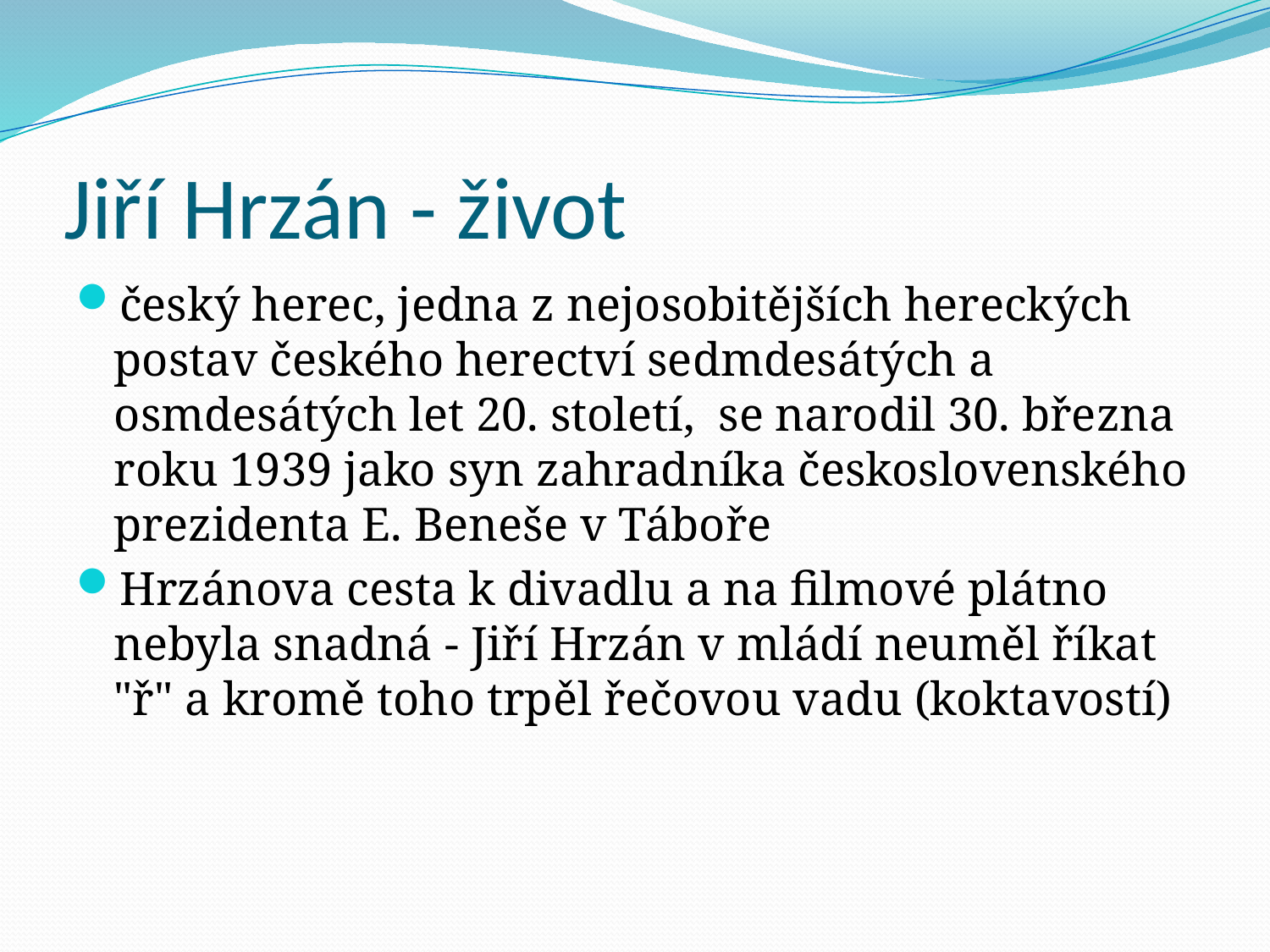

# Jiří Hrzán - život
český herec, jedna z nejosobitějších hereckých postav českého herectví sedmdesátých a osmdesátých let 20. století,  se narodil 30. března roku 1939 jako syn zahradníka československého prezidenta E. Beneše v Táboře
Hrzánova cesta k divadlu a na filmové plátno nebyla snadná - Jiří Hrzán v mládí neuměl říkat "ř" a kromě toho trpěl řečovou vadu (koktavostí)